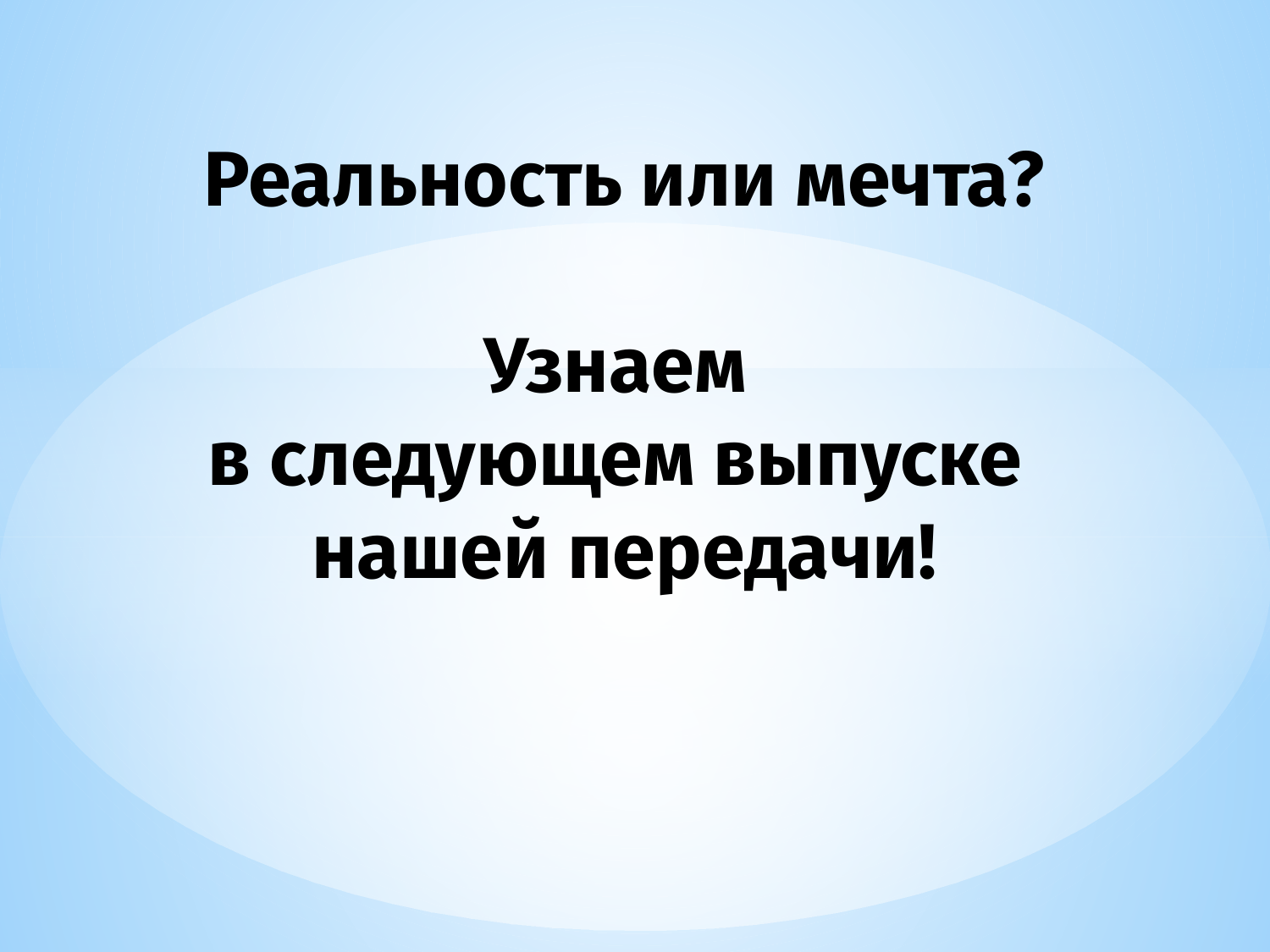

# Реальность или мечта? Узнаем в следующем выпуске нашей передачи!